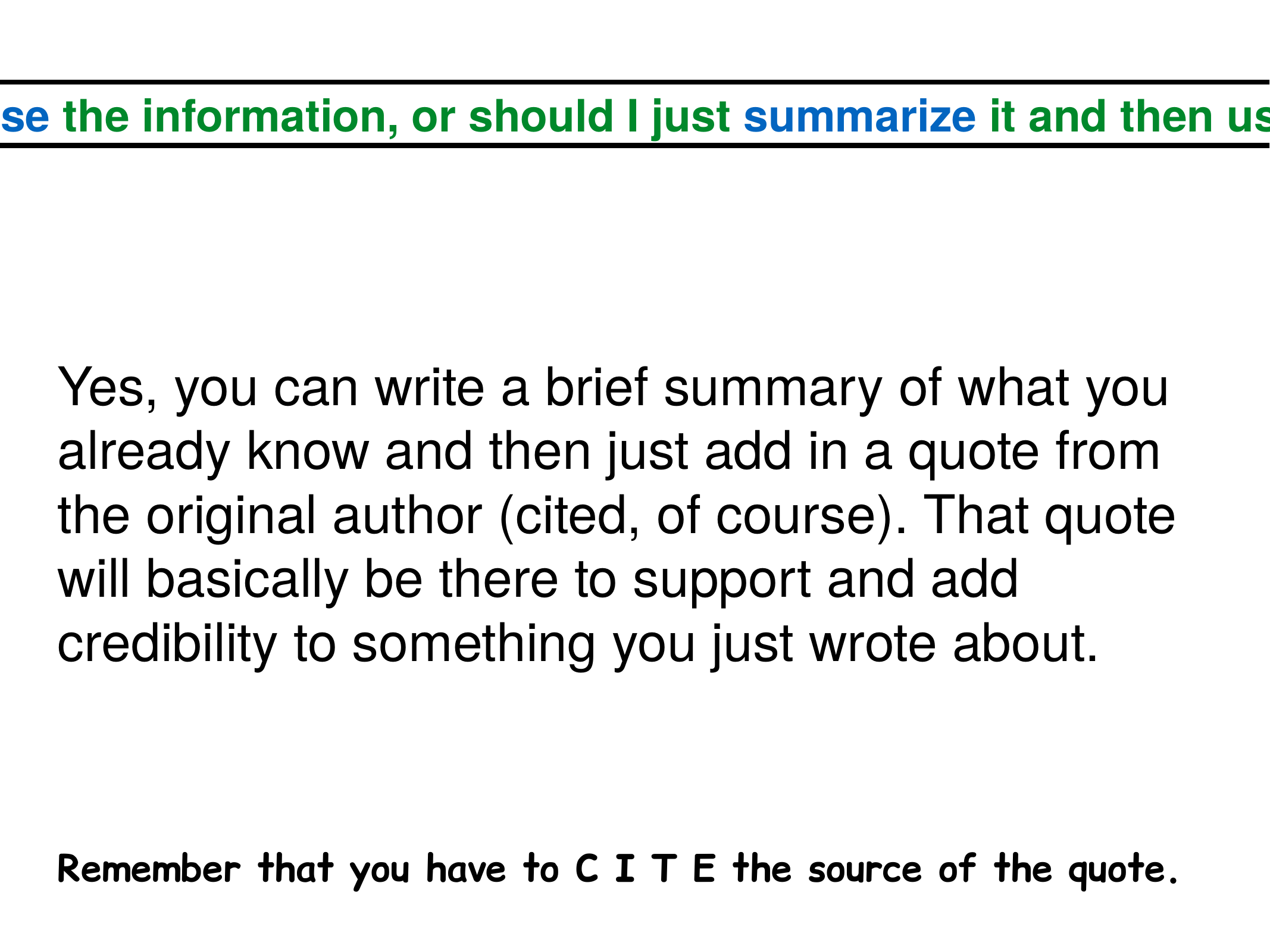

Should I paraphrase the information, or should I just summarize it and then use a direct quote?
# Yes, you can write a brief summary of what you already know and then just add in a quote from the original author (cited, of course). That quote will basically be there to support and add credibility to something you just wrote about.

Remember that you have to C I T E the source of the quote.